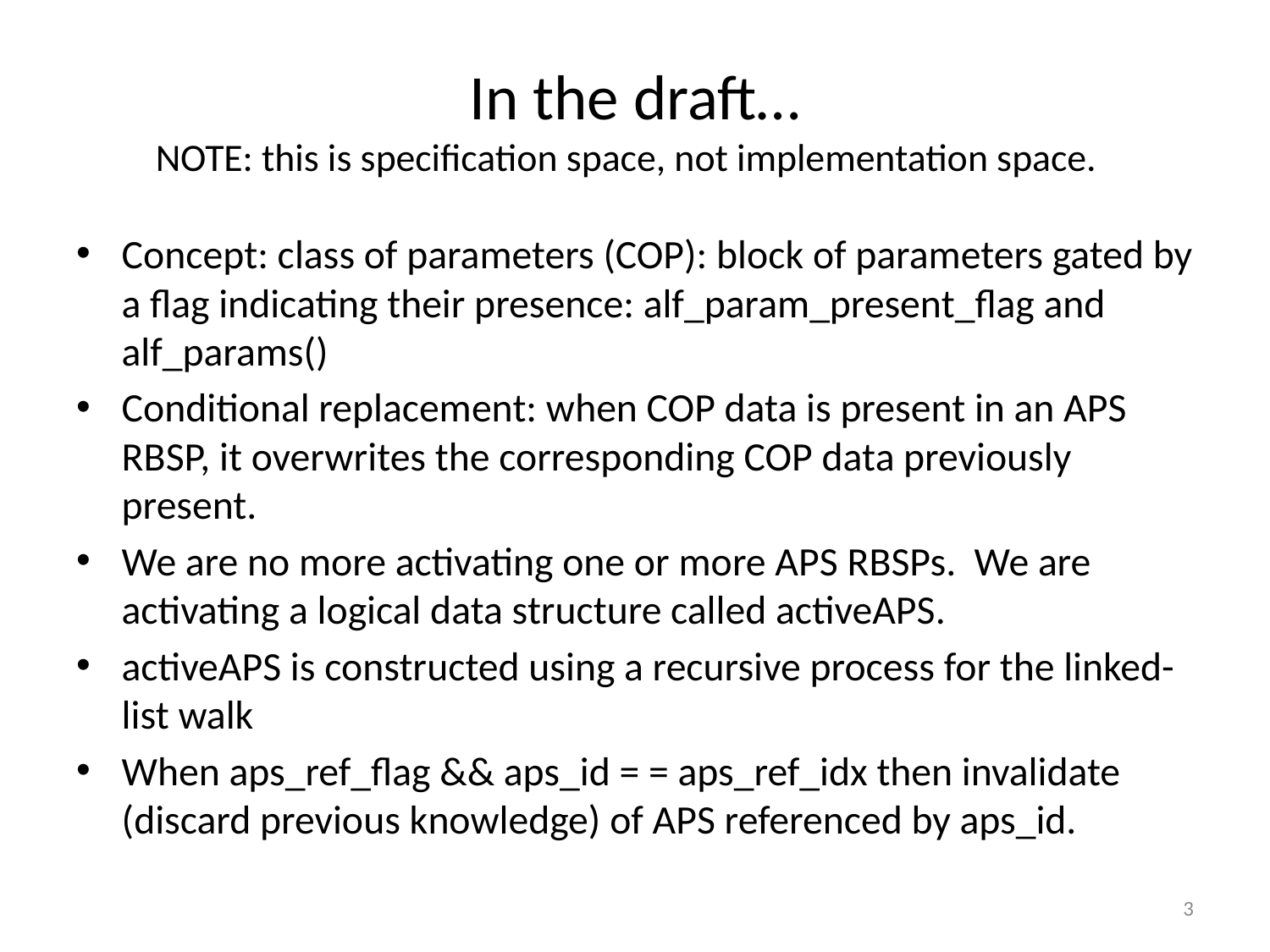

# In the draft… NOTE: this is specification space, not implementation space.
Concept: class of parameters (COP): block of parameters gated by a flag indicating their presence: alf_param_present_flag and alf_params()
Conditional replacement: when COP data is present in an APS RBSP, it overwrites the corresponding COP data previously present.
We are no more activating one or more APS RBSPs.  We are activating a logical data structure called activeAPS.
activeAPS is constructed using a recursive process for the linked-list walk
When aps_ref_flag && aps_id = = aps_ref_idx then invalidate (discard previous knowledge) of APS referenced by aps_id.

3